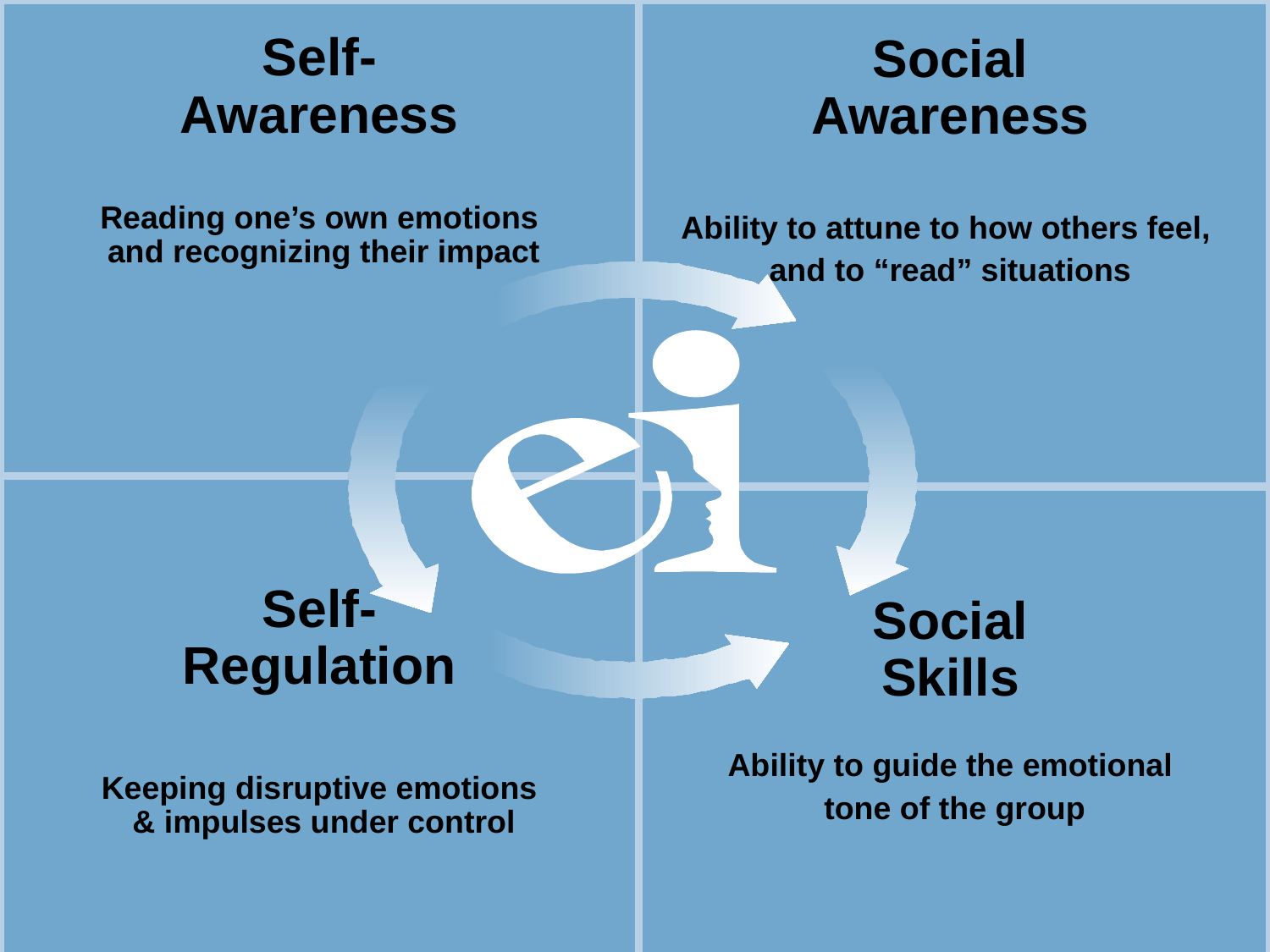

Self-
Awareness

Reading one’s own emotions
 and recognizing their impact

Social
Awareness

Ability to attune to how others feel,
and to “read” situations

Self-
Regulation

Keeping disruptive emotions
 & impulses under control

Social
Skills

Ability to guide the emotional
 tone of the group

#